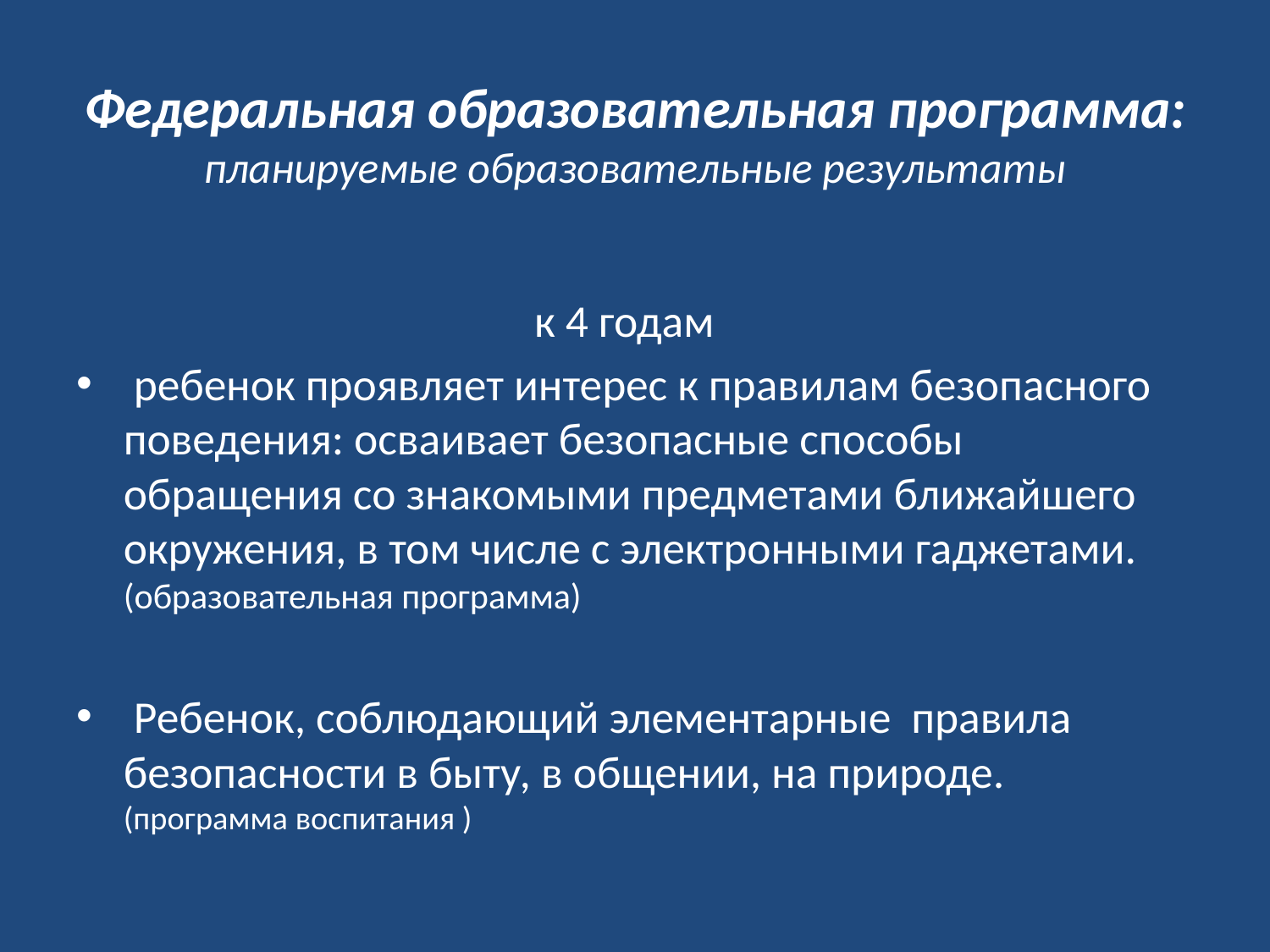

# Федеральная образовательная программа: планируемые образовательные результаты

к 4 годам
 ребенок проявляет интерес к правилам безопасного поведения: осваивает безопасные способы обращения со знакомыми предметами ближайшего окружения, в том числе с электронными гаджетами. (образовательная программа)

 Ребенок, соблюдающий элементарные  правила безопасности в быту, в общении, на природе. (программа воспитания )